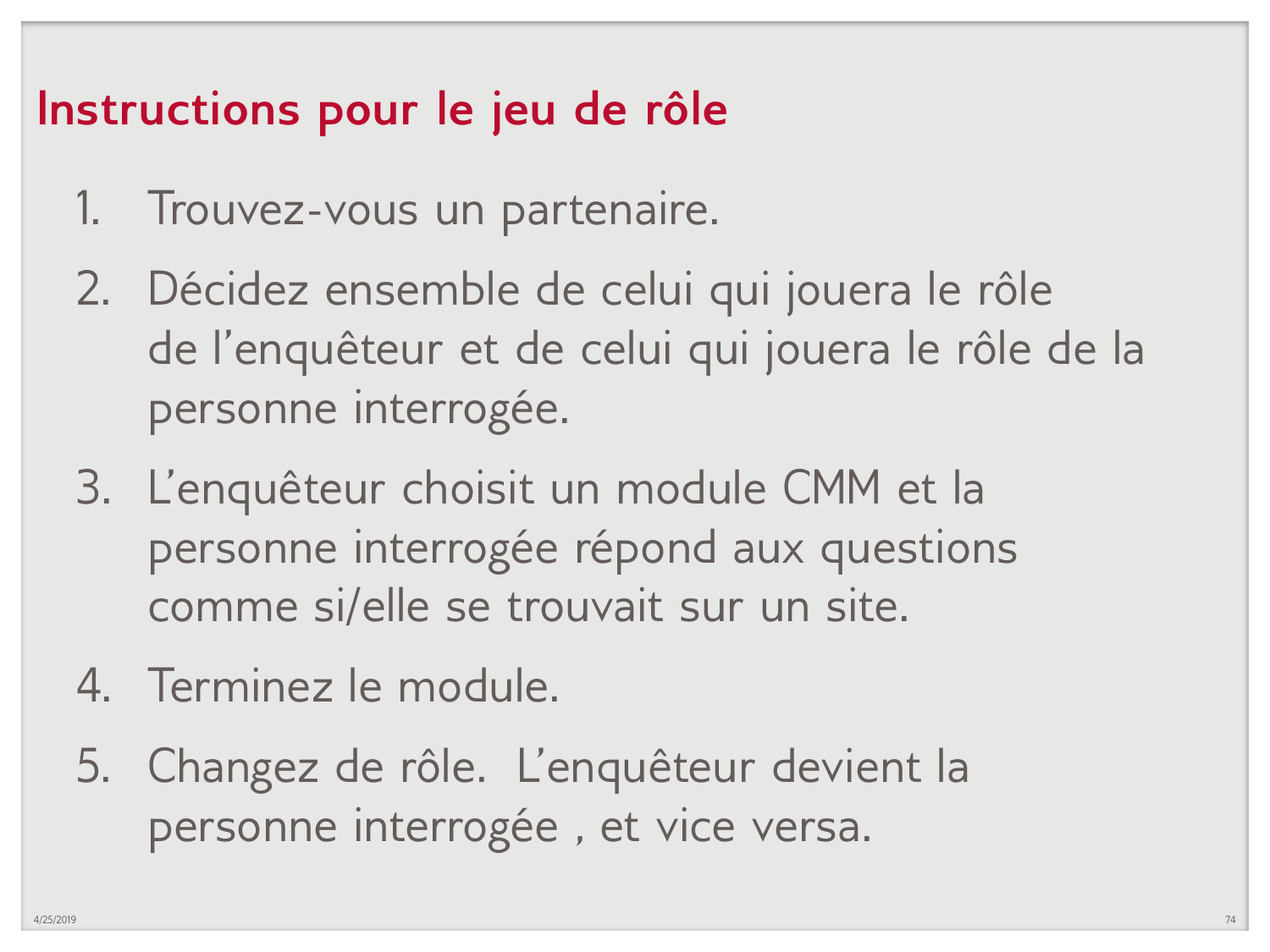

# Instructions pour le jeu de rôle
Trouvez-vous un partenaire.
Décidez ensemble de celui qui jouera le rôle
de l’enquêteur et de celui qui jouera le rôle de la personne interrogée.
L’enquêteur choisit un module CMM et la personne interrogée répond aux questions comme si/elle se trouvait sur un site.
Terminez le module.
Changez de rôle.  L’enquêteur devient la personne interrogée , et vice versa.
4/25/2019
74